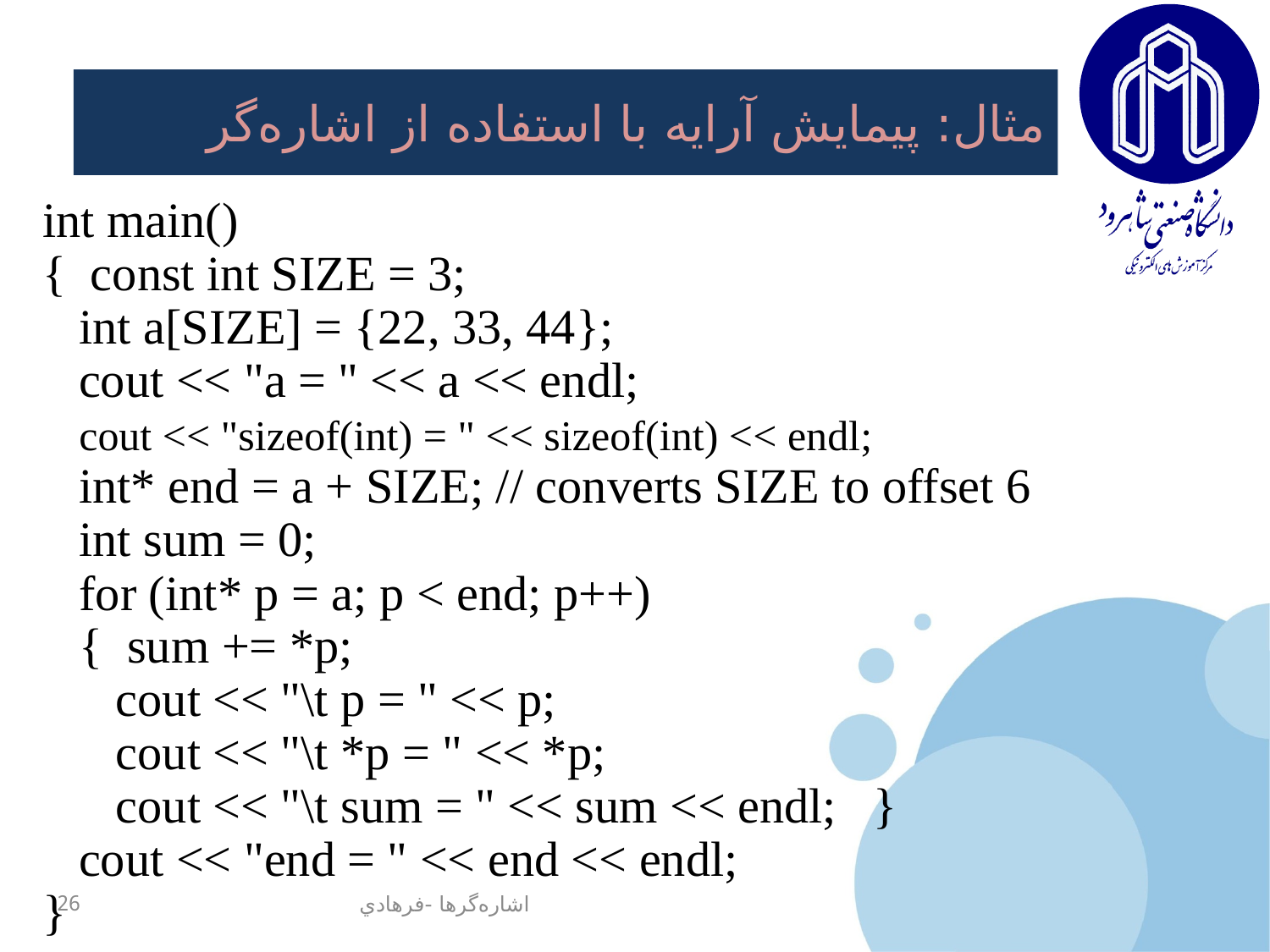

# مثال: پيمايش آرايه با استفاده از اشاره‌گر
int main()
{  const int SIZE = 3;
   int a[SIZE] = {22, 33, 44};
   cout << "a = " << a << endl;
   cout << "sizeof(int) = " << sizeof(int) << endl;
   int* end = a + SIZE; // converts SIZE to offset 6
   int sum = 0;
   for (int* p = a; p < end; p++)
   {  sum += *p;
      cout << "\t p = " << p;
      cout << "\t *p = " << *p;
      cout << "\t sum = " << sum << endl;   }
   cout << "end = " << end << endl;
}
26
اشاره‌گرها -فرهادي